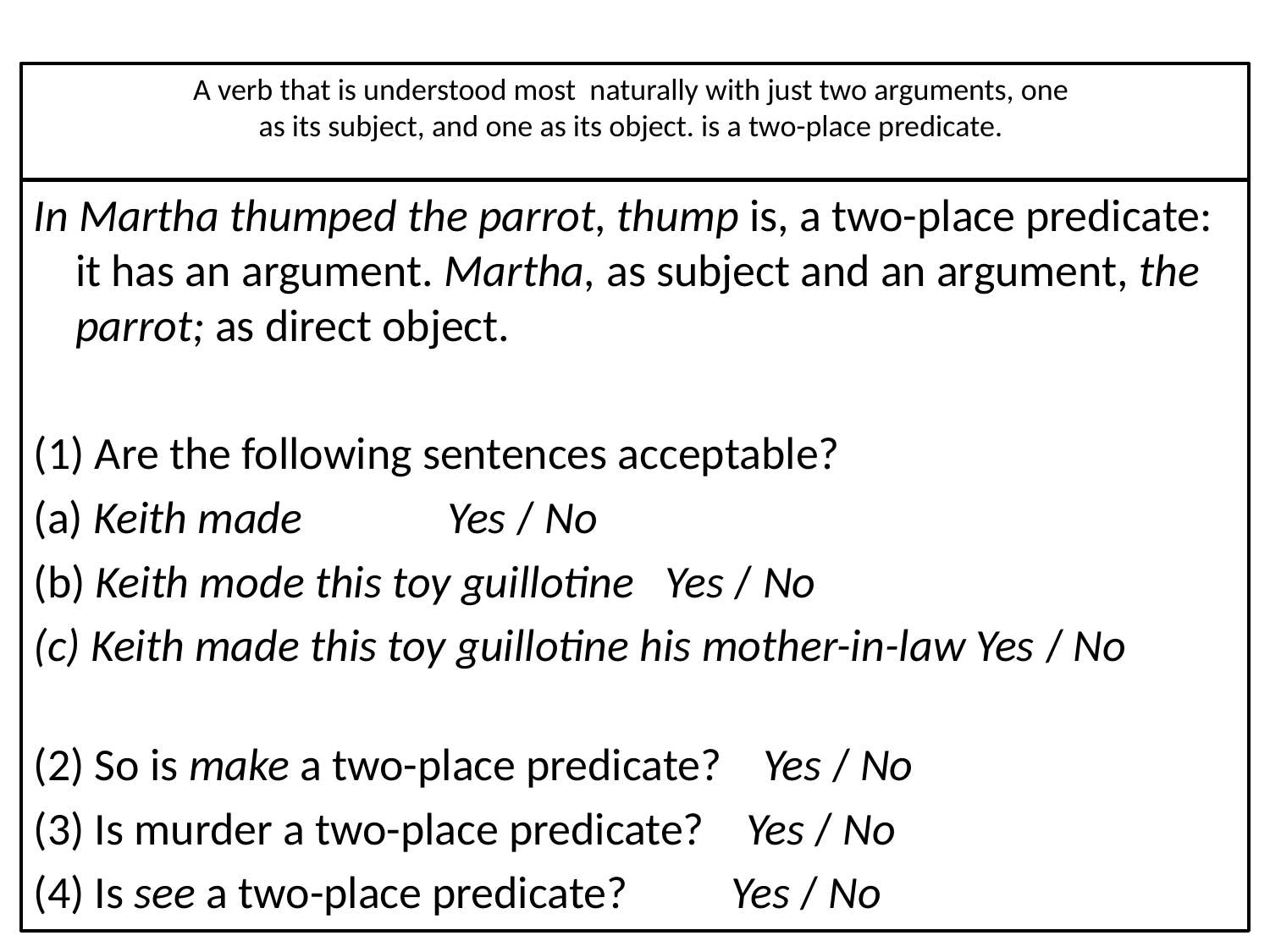

# A verb that is understood most  naturally with just two arguments, one as its subject, and one as its object. is a two-place predicate.
In Martha thumped the parrot, thump is, a two-place predicate: it has an argument. Martha, as subject and an argument, the parrot; as direct object.

(1) Are the following sentences acceptable?
(a) Keith made              Yes / No
(b) Keith mode this toy guillotine   Yes / No
(c) Keith made this toy guillotine his mother-in-law Yes / No
(2) So is make a two-place predicate?    Yes / No
(3) Is murder a two-place predicate?    Yes / No
(4) Is see a two-place predicate?          Yes / No